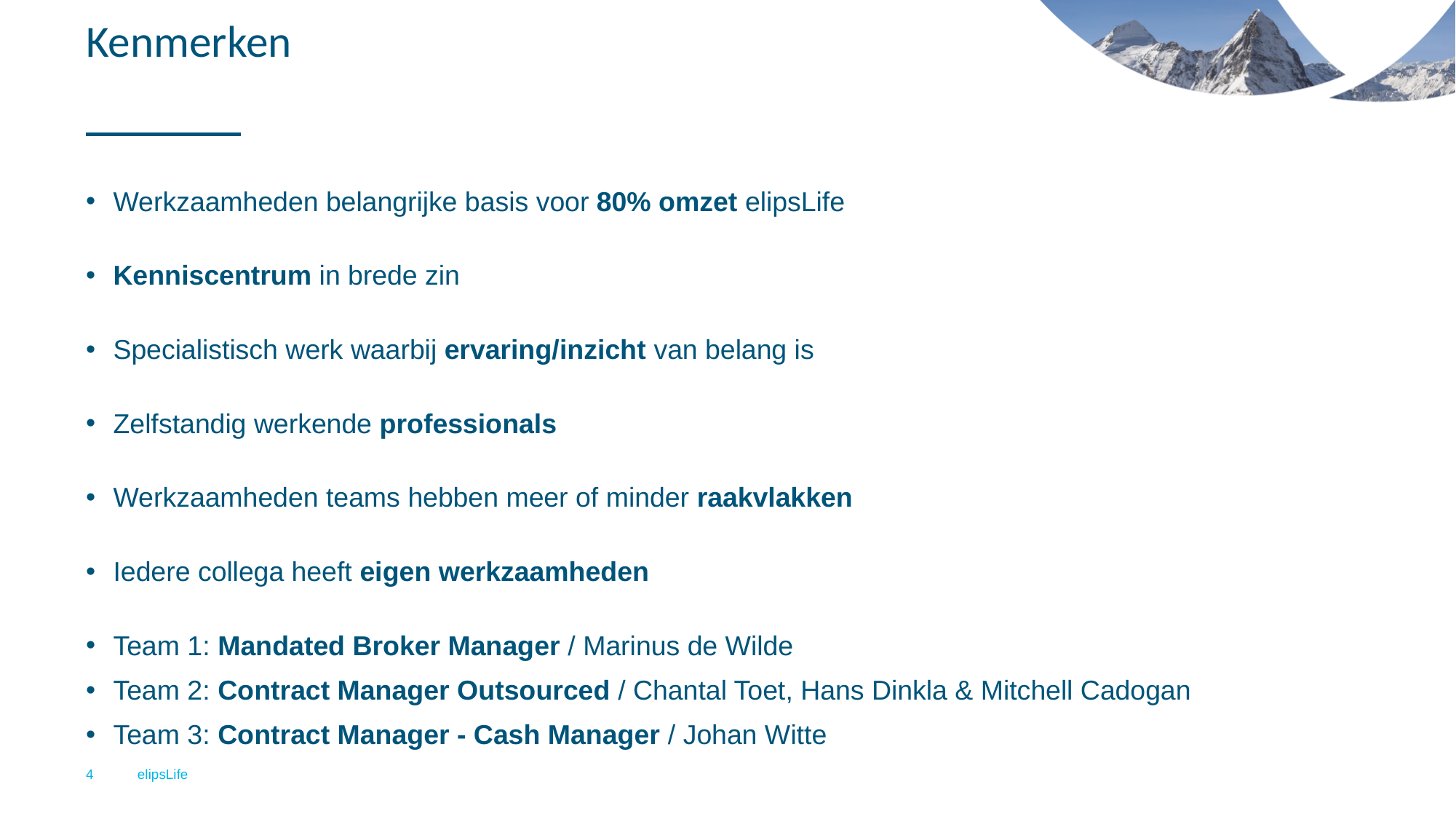

# Kenmerken

Werkzaamheden belangrijke basis voor 80% omzet elipsLife
Kenniscentrum in brede zin
Specialistisch werk waarbij ervaring/inzicht van belang is
Zelfstandig werkende professionals
Werkzaamheden teams hebben meer of minder raakvlakken
Iedere collega heeft eigen werkzaamheden
Team 1: Mandated Broker Manager / Marinus de Wilde
Team 2: Contract Manager Outsourced / Chantal Toet, Hans Dinkla & Mitchell Cadogan
Team 3: Contract Manager - Cash Manager / Johan Witte

4